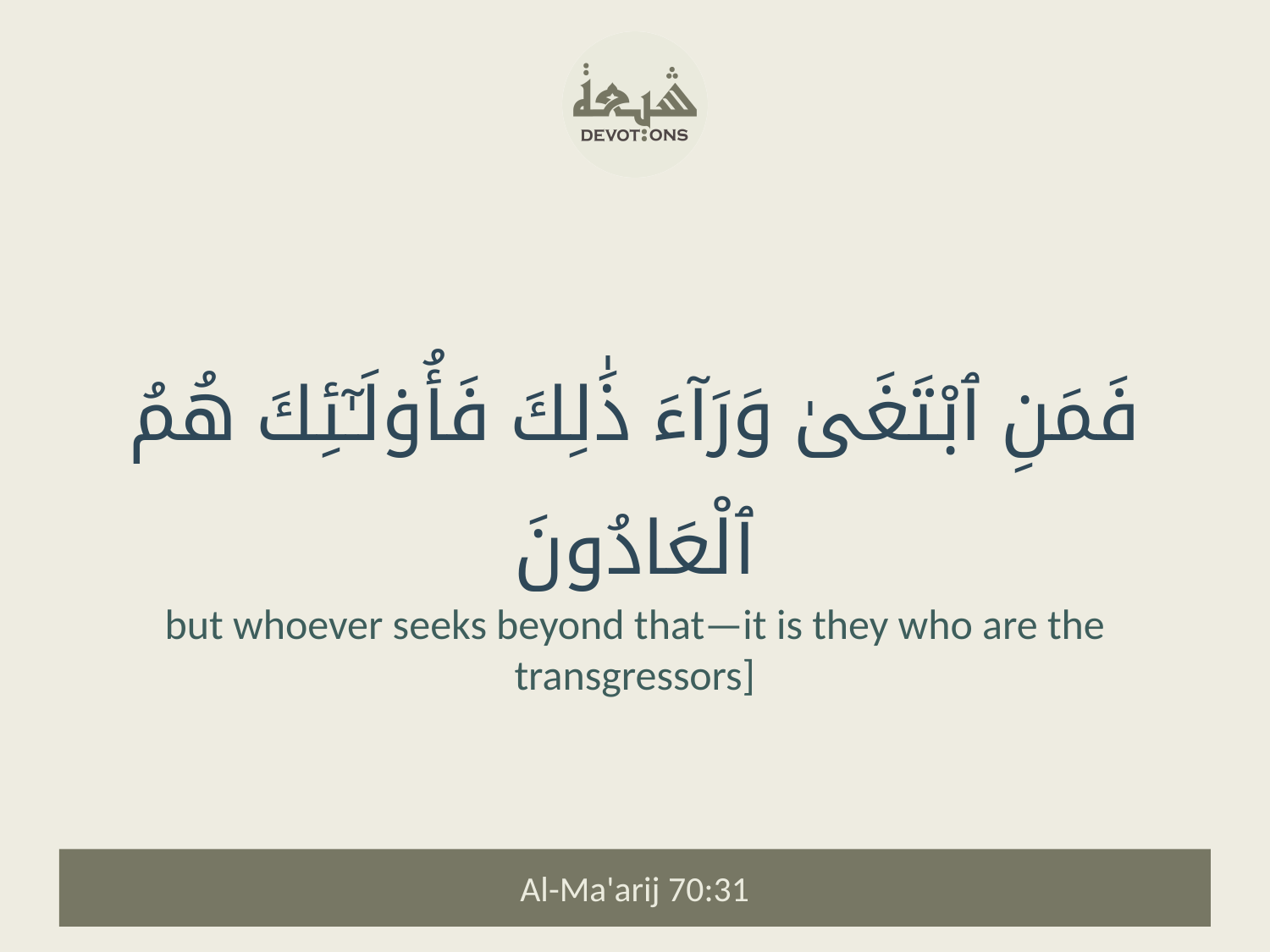

فَمَنِ ٱبْتَغَىٰ وَرَآءَ ذَٰلِكَ فَأُو۟لَـٰٓئِكَ هُمُ ٱلْعَادُونَ
but whoever seeks beyond that—it is they who are the transgressors]
Al-Ma'arij 70:31